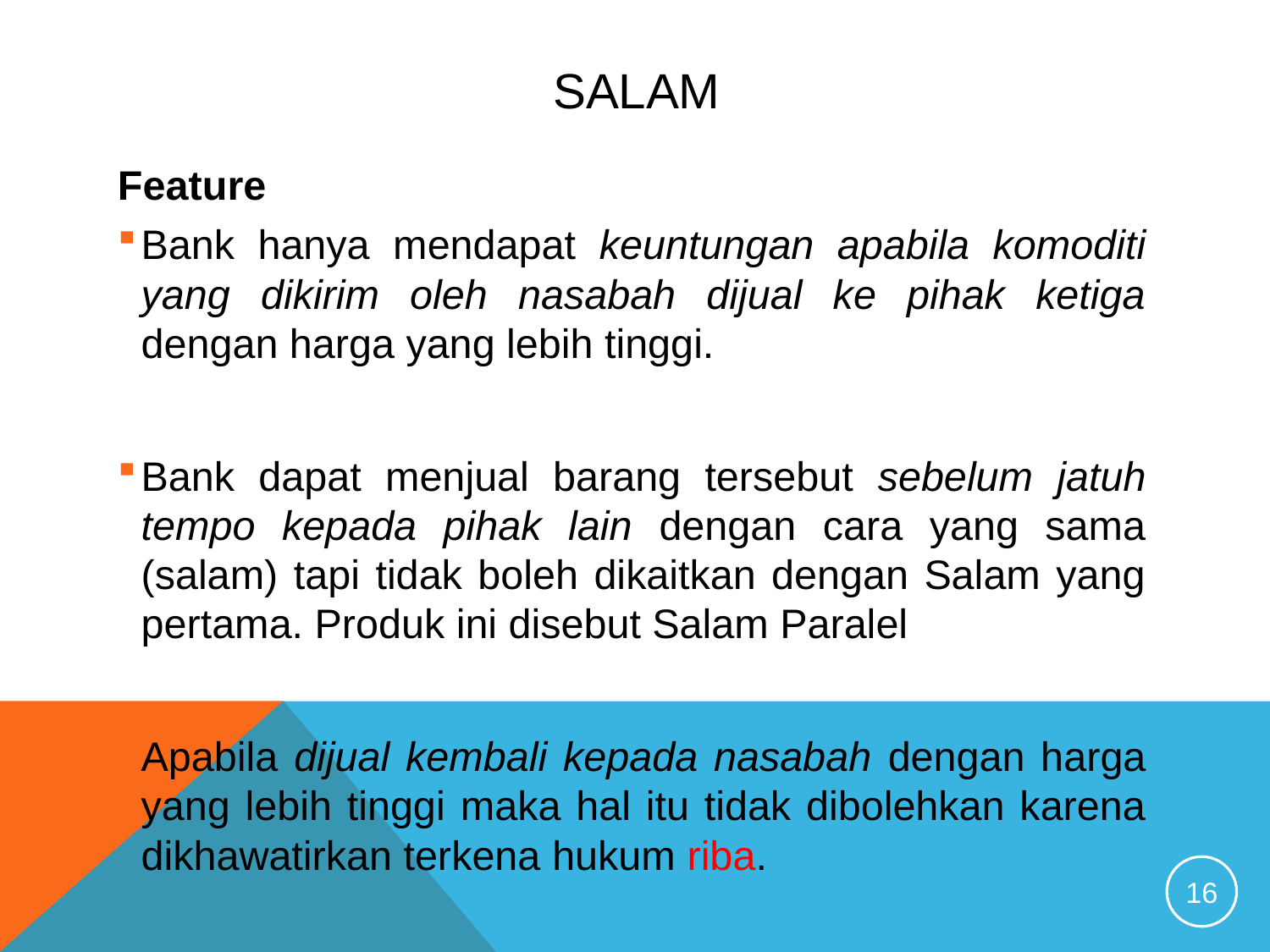

# SALAM
Feature
Bank hanya mendapat keuntungan apabila komoditi yang dikirim oleh nasabah dijual ke pihak ketiga dengan harga yang lebih tinggi.

Bank dapat menjual barang tersebut sebelum jatuh tempo kepada pihak lain dengan cara yang sama (salam) tapi tidak boleh dikaitkan dengan Salam yang pertama. Produk ini disebut Salam Paralel

Apabila dijual kembali kepada nasabah dengan harga yang lebih tinggi maka hal itu tidak dibolehkan karena dikhawatirkan terkena hukum riba.
16